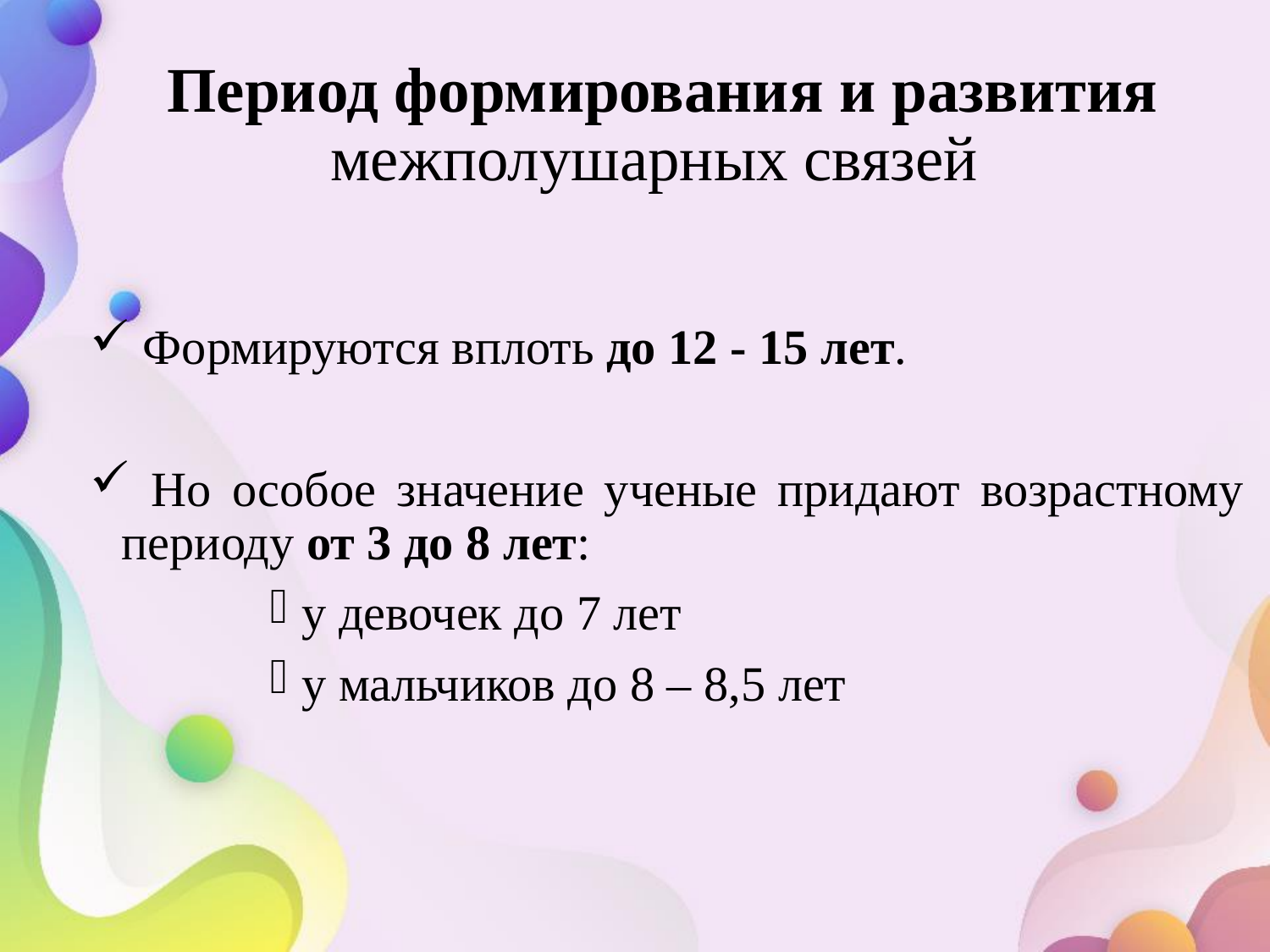

# Период формирования и развития межполушарных связей
 Формируются вплоть до 12 - 15 лет.

 Но особое значение ученые придают возрастному периоду от 3 до 8 лет:
у девочек до 7 лет
у мальчиков до 8 – 8,5 лет